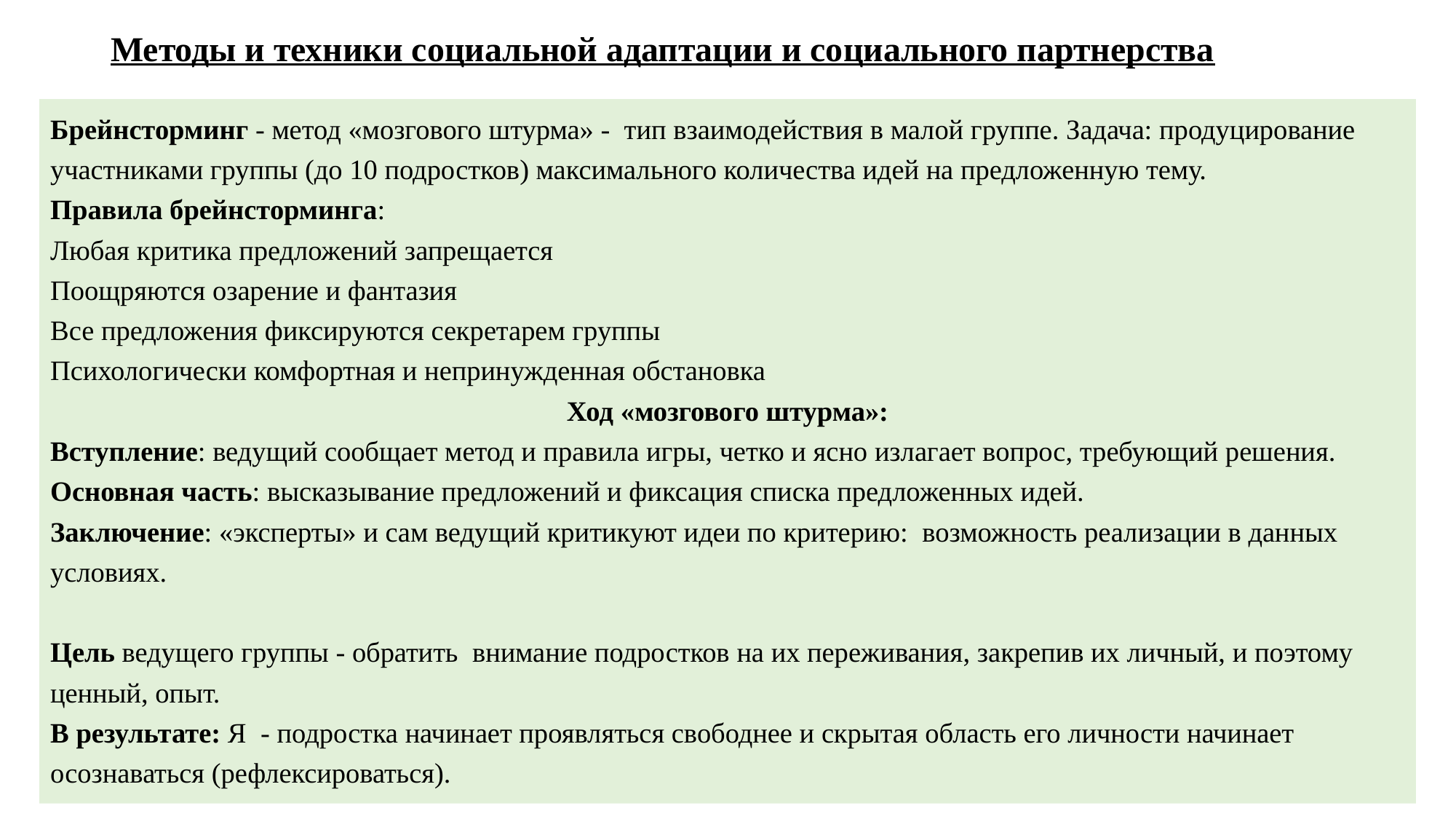

# Методы и техники социальной адаптации и социального партнерства
Брейнсторминг - метод «мозгового штурма» -  тип взаимодействия в малой группе. Задача: продуцирование участниками группы (до 10 подростков) максимального количества идей на предложенную тему.
Правила брейнсторминга:
Любая критика предложений запрещается
Поощряются озарение и фантазия
Все предложения фиксируются секретарем группы
Психологически комфортная и непринужденная обстановка
Ход «мозгового штурма»:
Вступление: ведущий сообщает метод и правила игры, четко и ясно излагает вопрос, требующий решения.
Основная часть: высказывание предложений и фиксация списка предложенных идей.
Заключение: «эксперты» и сам ведущий критикуют идеи по критерию:  возможность реализации в данных условиях.

Цель ведущего группы - обратить  внимание подростков на их переживания, закрепив их личный, и поэтому ценный, опыт.
В результате: Я  - подростка начинает проявляться свободнее и скрытая область его личности начинает осознаваться (рефлексироваться).